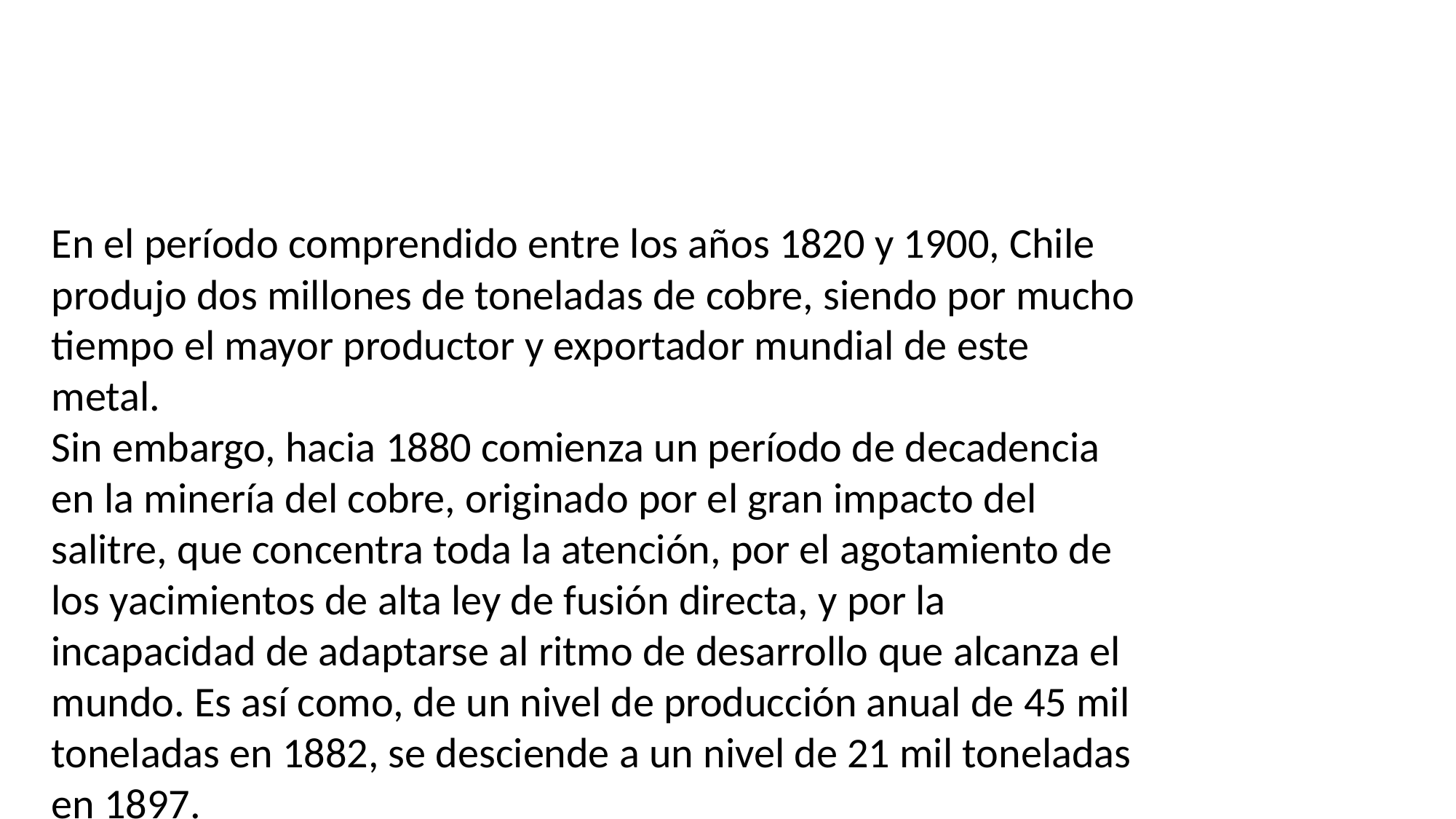

En el período comprendido entre los años 1820 y 1900, Chile produjo dos millones de toneladas de cobre, siendo por mucho tiempo el mayor productor y exportador mundial de este metal.
Sin embargo, hacia 1880 comienza un período de decadencia en la minería del cobre, originado por el gran impacto del salitre, que concentra toda la atención, por el agotamiento de los yacimientos de alta ley de fusión directa, y por la incapacidad de adaptarse al ritmo de desarrollo que alcanza el mundo. Es así como, de un nivel de producción anual de 45 mil toneladas en 1882, se desciende a un nivel de 21 mil toneladas en 1897.